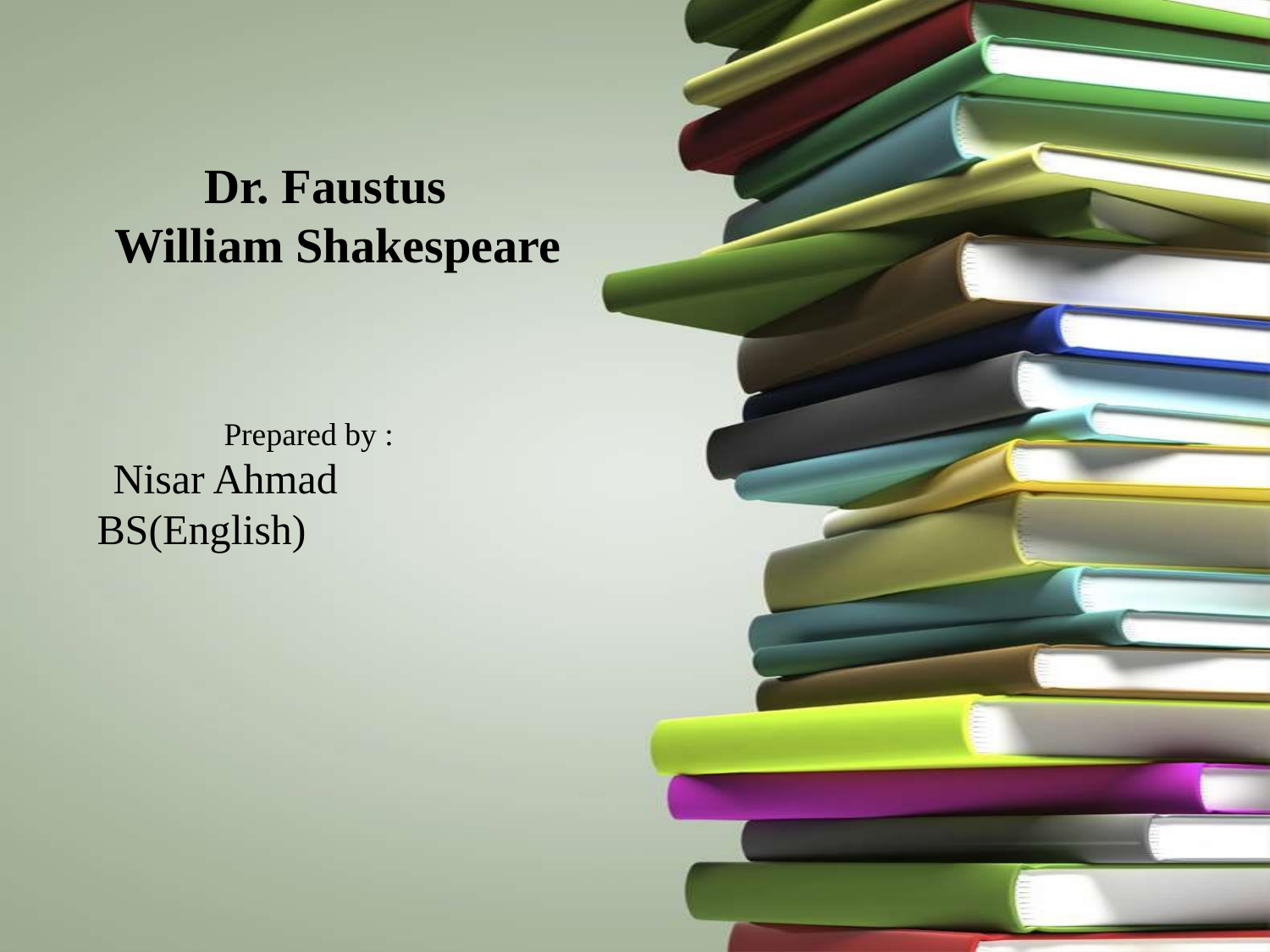

Dr. Faustus
William Shakespeare

 	Prepared by :
  Nisar Ahmad   BS(English)
1